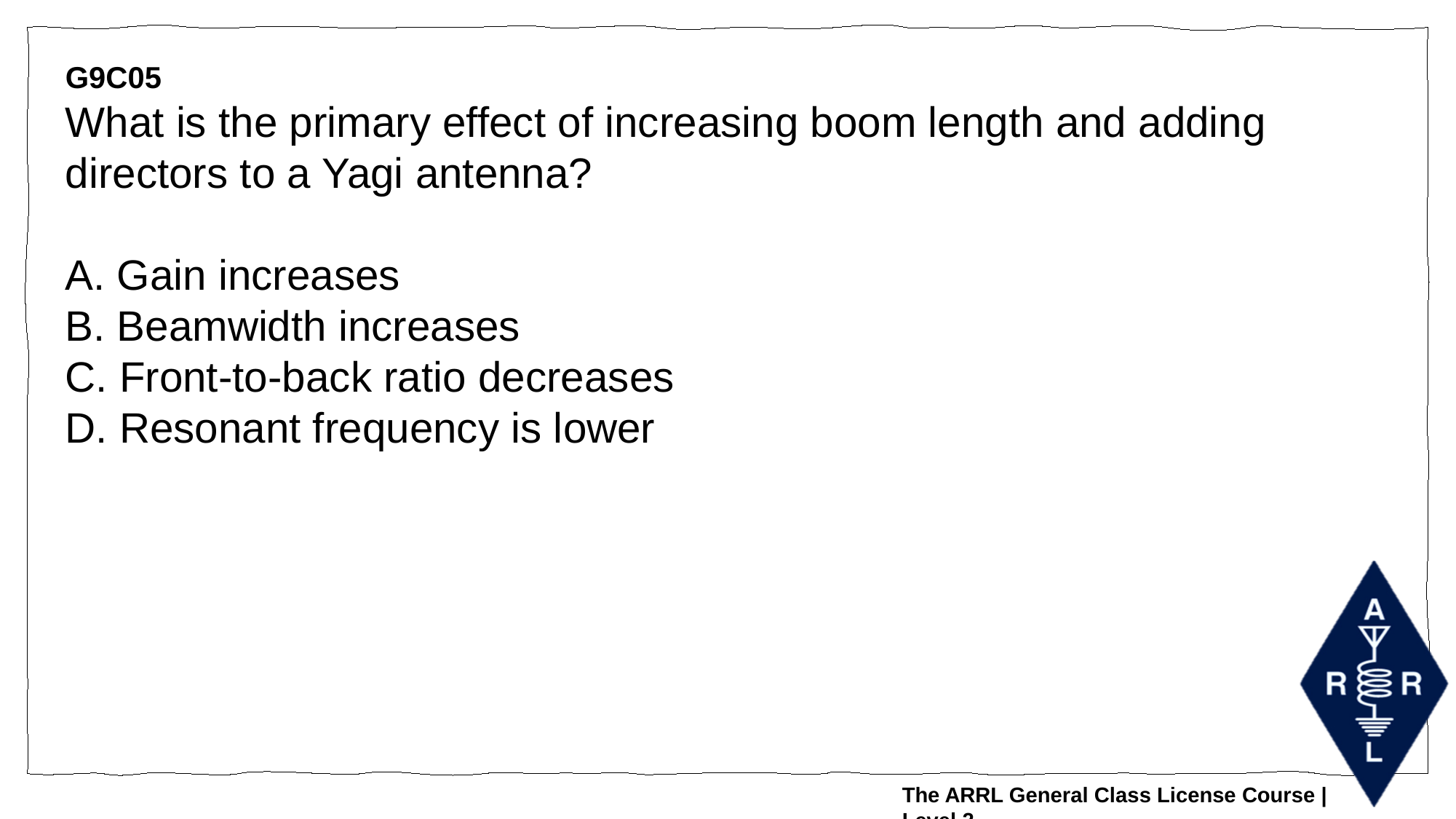

G9C05
What is the primary effect of increasing boom length and adding directors to a Yagi antenna?

A. Gain increases
B. Beamwidth increases
C. Front-to-back ratio decreases
D. Resonant frequency is lower